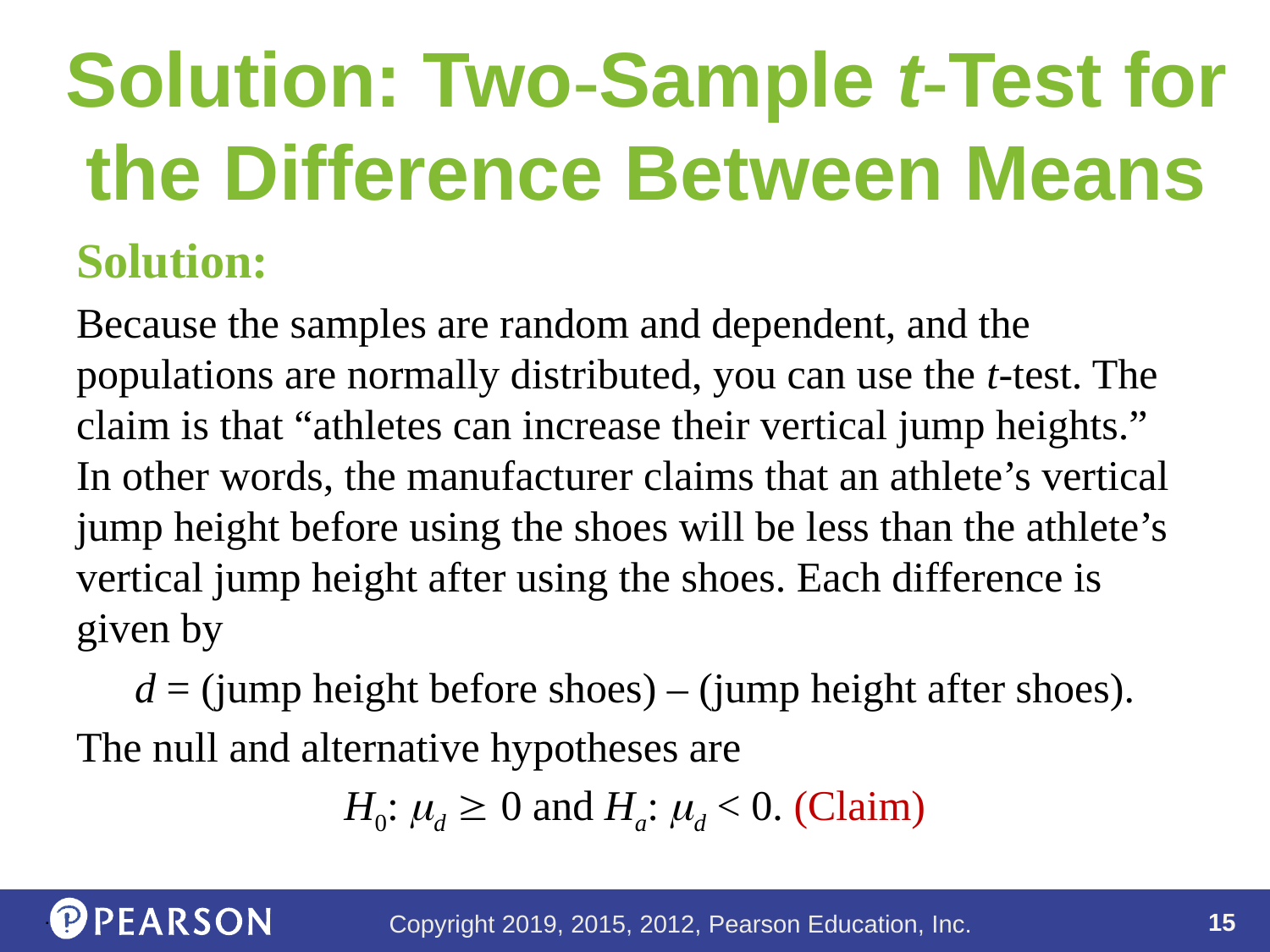

# Solution: Two-Sample t-Test for the Difference Between Means
Solution:
Because the samples are random and dependent, and the populations are normally distributed, you can use the t-test. The claim is that “athletes can increase their vertical jump heights.” In other words, the manufacturer claims that an athlete’s vertical jump height before using the shoes will be less than the athlete’s vertical jump height after using the shoes. Each difference is given by
d = (jump height before shoes) – (jump height after shoes).
The null and alternative hypotheses are
H0: μd ≥ 0 and Ha: μd < 0. (Claim)
.